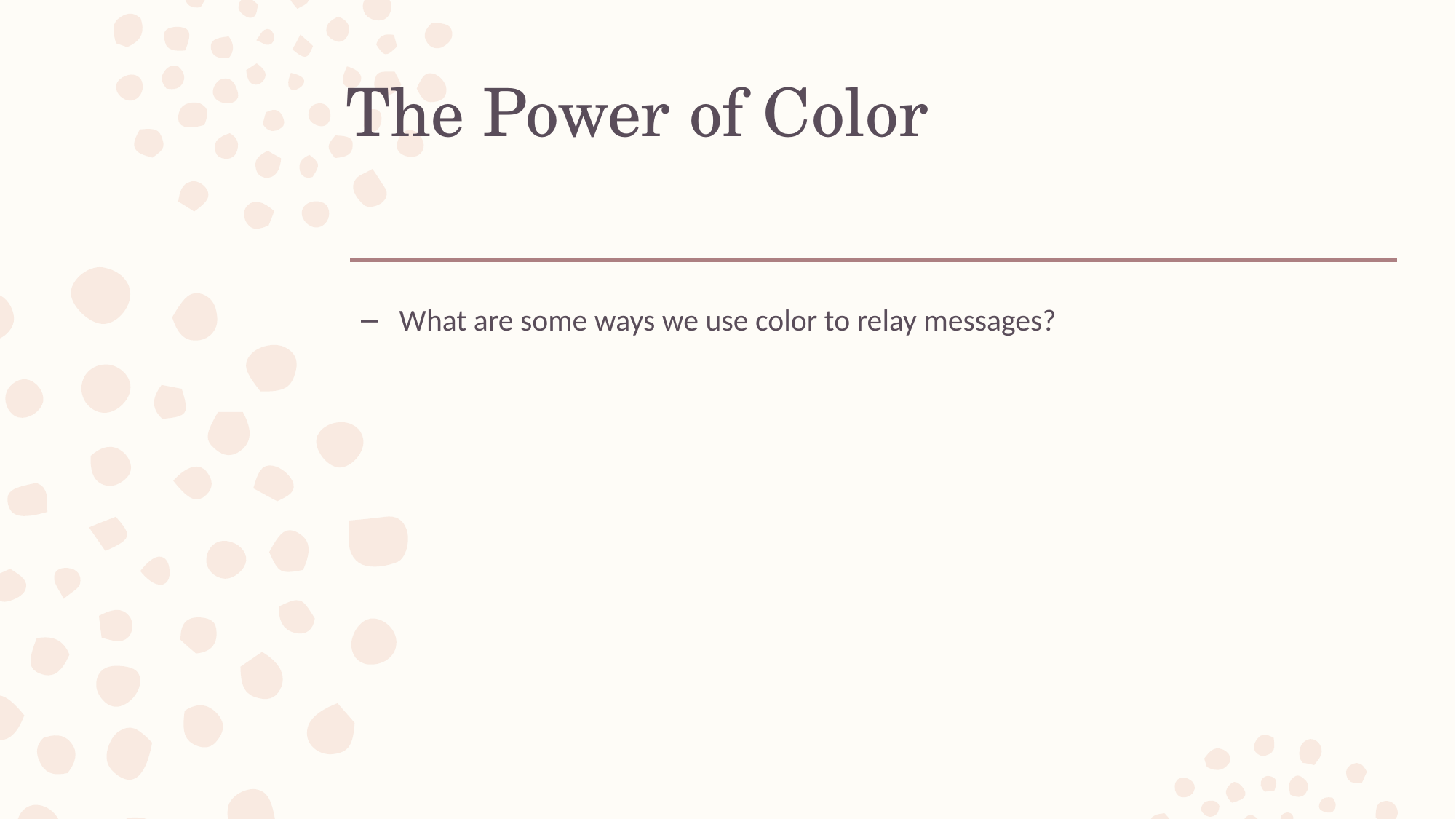

# The Power of Color
What are some ways we use color to relay messages?